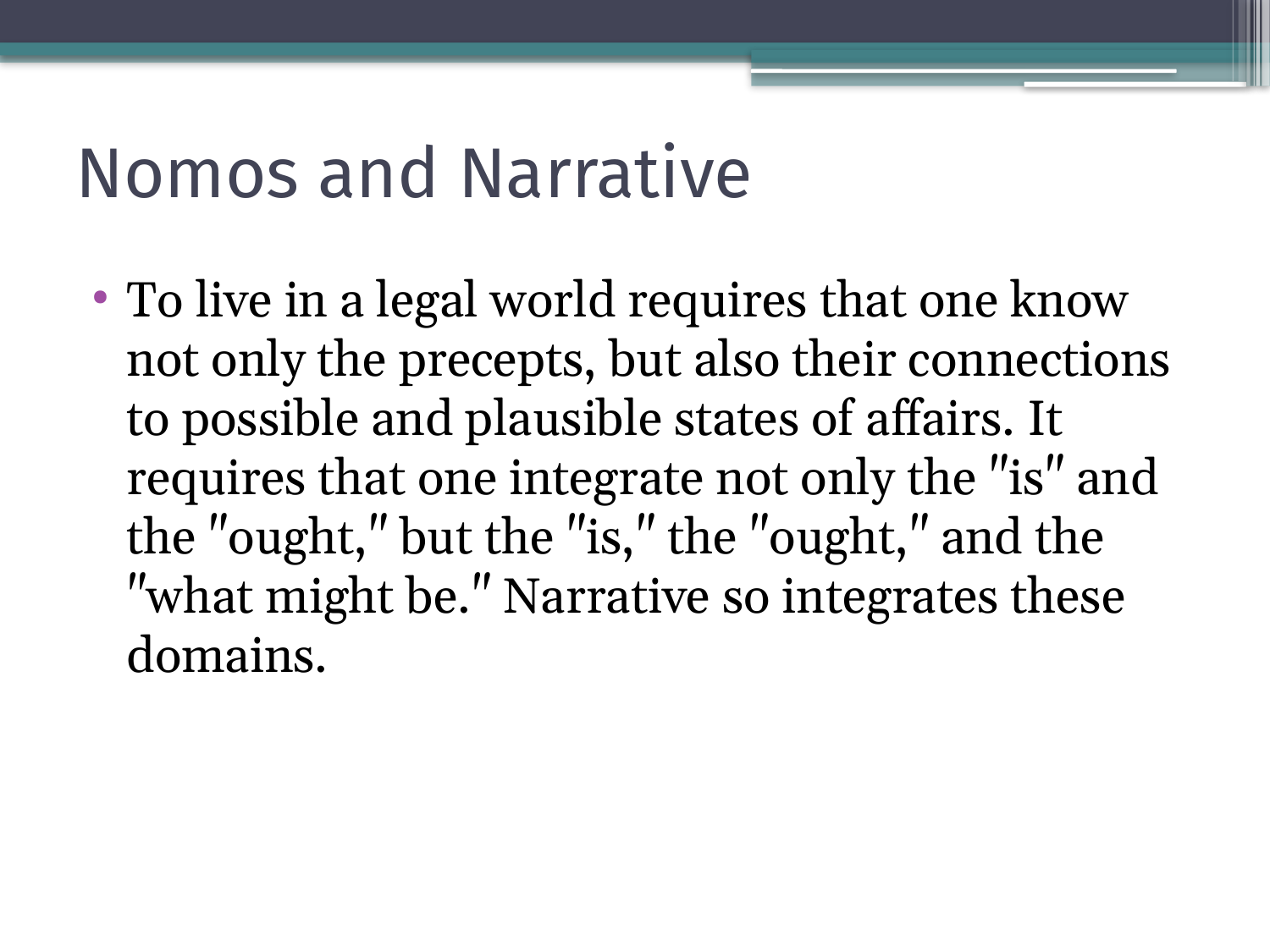

# Nomos and Narrative
To live in a legal world requires that one know not only the precepts, but also their connections to possible and plausible states of affairs. It requires that one integrate not only the "is" and the "ought," but the "is," the "ought," and the "what might be." Narrative so integrates these domains.